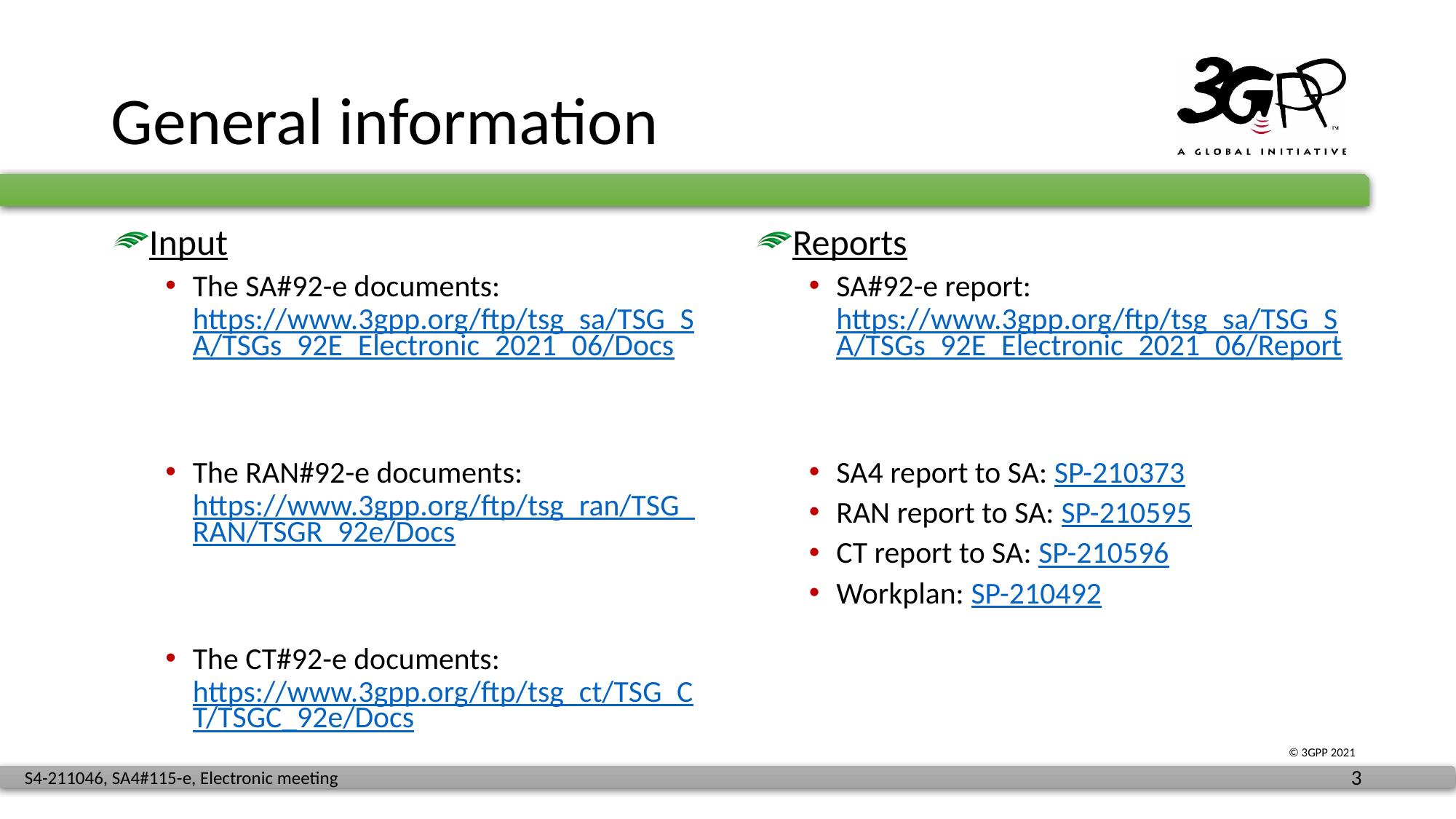

# General information
Input
The SA#92-e documents: https://www.3gpp.org/ftp/tsg_sa/TSG_SA/TSGs_92E_Electronic_2021_06/Docs

The RAN#92-e documents: https://www.3gpp.org/ftp/tsg_ran/TSG_RAN/TSGR_92e/Docs

The CT#92-e documents: https://www.3gpp.org/ftp/tsg_ct/TSG_CT/TSGC_92e/Docs
Reports
SA#92-e report: https://www.3gpp.org/ftp/tsg_sa/TSG_SA/TSGs_92E_Electronic_2021_06/Report

SA4 report to SA: SP-210373
RAN report to SA: SP-210595
CT report to SA: SP-210596
Workplan: SP-210492